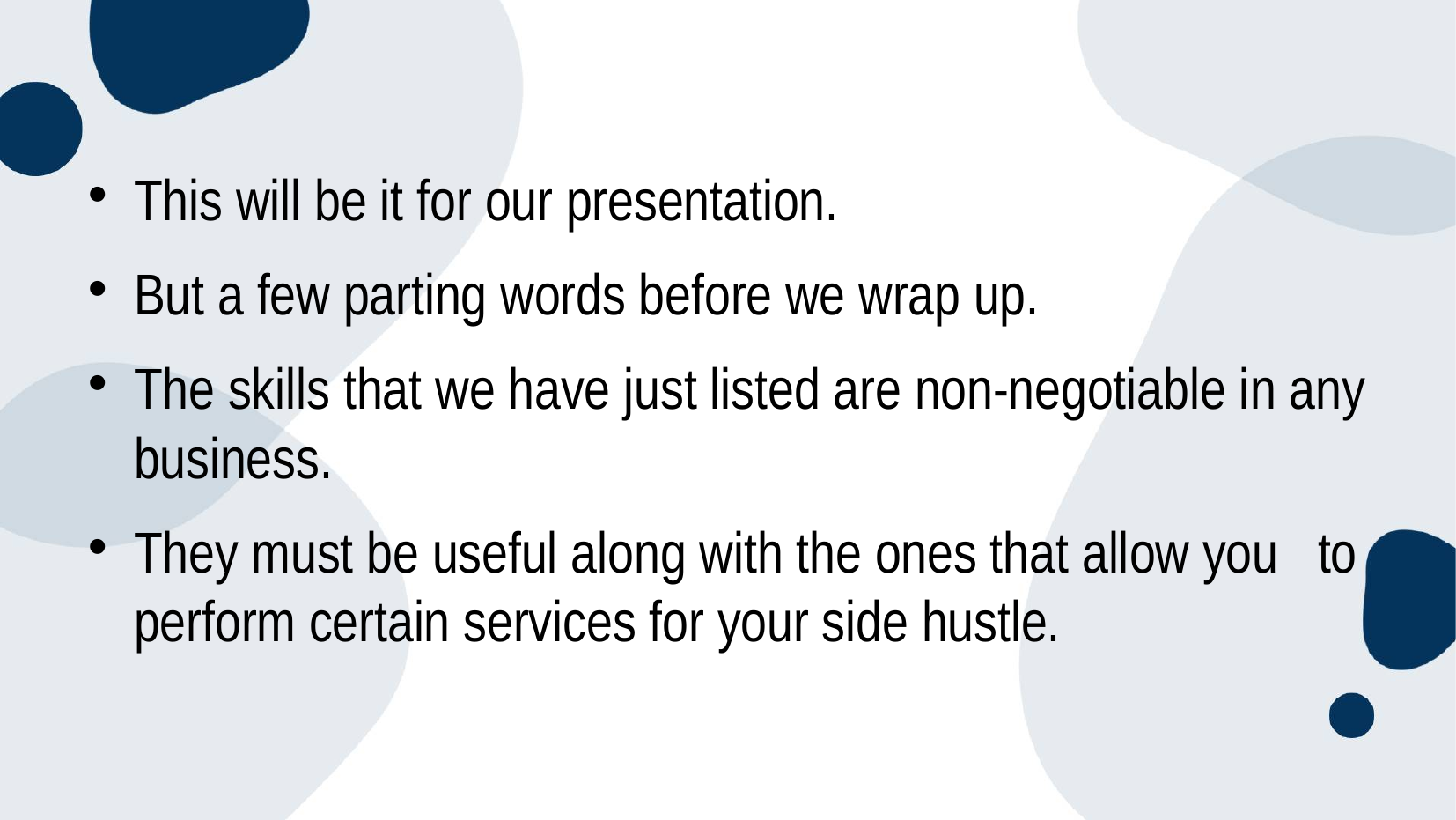

#
This will be it for our presentation.
But a few parting words before we wrap up.
The skills that we have just listed are non-negotiable in any business.
They must be useful along with the ones that allow you   to perform certain services for your side hustle.